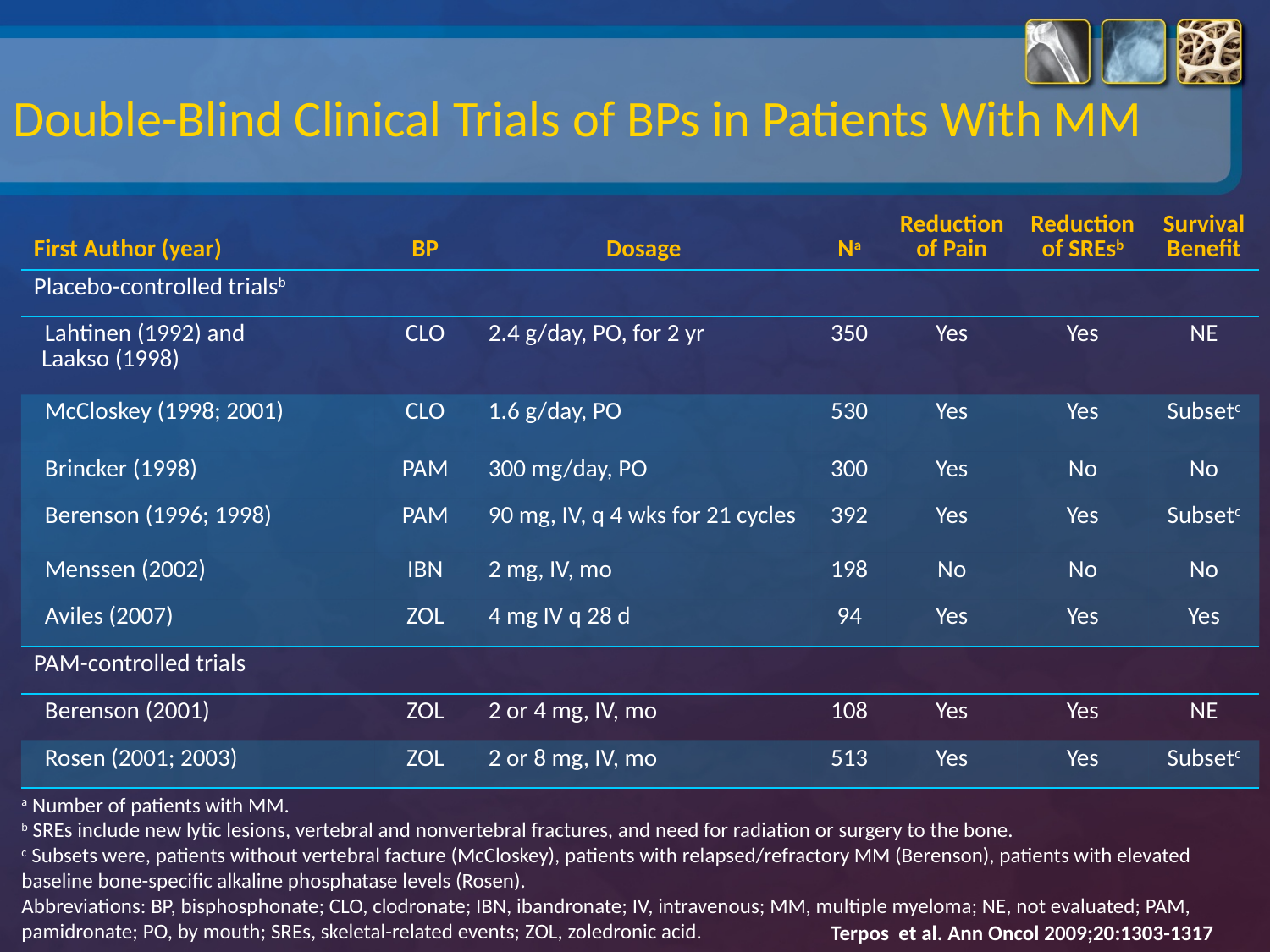

# Double-Blind Clinical Trials of BPs in Patients With MM
| First Author (year) | BP | Dosage | Na | Reduction of Pain | Reduction of SREsb | Survival Benefit |
| --- | --- | --- | --- | --- | --- | --- |
| Placebo-controlled trialsb |  |  |  |  |  |  |
| Lahtinen (1992) and Laakso (1998) | CLO | 2.4 g/day, PO, for 2 yr | 350 | Yes | Yes | NE |
| McCloskey (1998; 2001) | CLO | 1.6 g/day, PO | 530 | Yes | Yes | Subsetc |
| Brincker (1998) | PAM | 300 mg/day, PO | 300 | Yes | No | No |
| Berenson (1996; 1998) | PAM | 90 mg, IV, q 4 wks for 21 cycles | 392 | Yes | Yes | Subsetc |
| Menssen (2002) | IBN | 2 mg, IV, mo | 198 | No | No | No |
| Aviles (2007) | ZOL | 4 mg IV q 28 d | 94 | Yes | Yes | Yes |
| PAM-controlled trials |  |  |  |  |  |  |
| Berenson (2001) | ZOL | 2 or 4 mg, IV, mo | 108 | Yes | Yes | NE |
| Rosen (2001; 2003) | ZOL | 2 or 8 mg, IV, mo | 513 | Yes | Yes | Subsetc |
|  |  |  |  |  |  |  |
a Number of patients with MM.
b SREs include new lytic lesions, vertebral and nonvertebral fractures, and need for radiation or surgery to the bone.
c Subsets were, patients without vertebral facture (McCloskey), patients with relapsed/refractory MM (Berenson), patients with elevated baseline bone-specific alkaline phosphatase levels (Rosen).
Abbreviations: BP, bisphosphonate; CLO, clodronate; IBN, ibandronate; IV, intravenous; MM, multiple myeloma; NE, not evaluated; PAM, pamidronate; PO, by mouth; SREs, skeletal-related events; ZOL, zoledronic acid.
Terpos  et al. Ann Oncol 2009;20:1303-1317